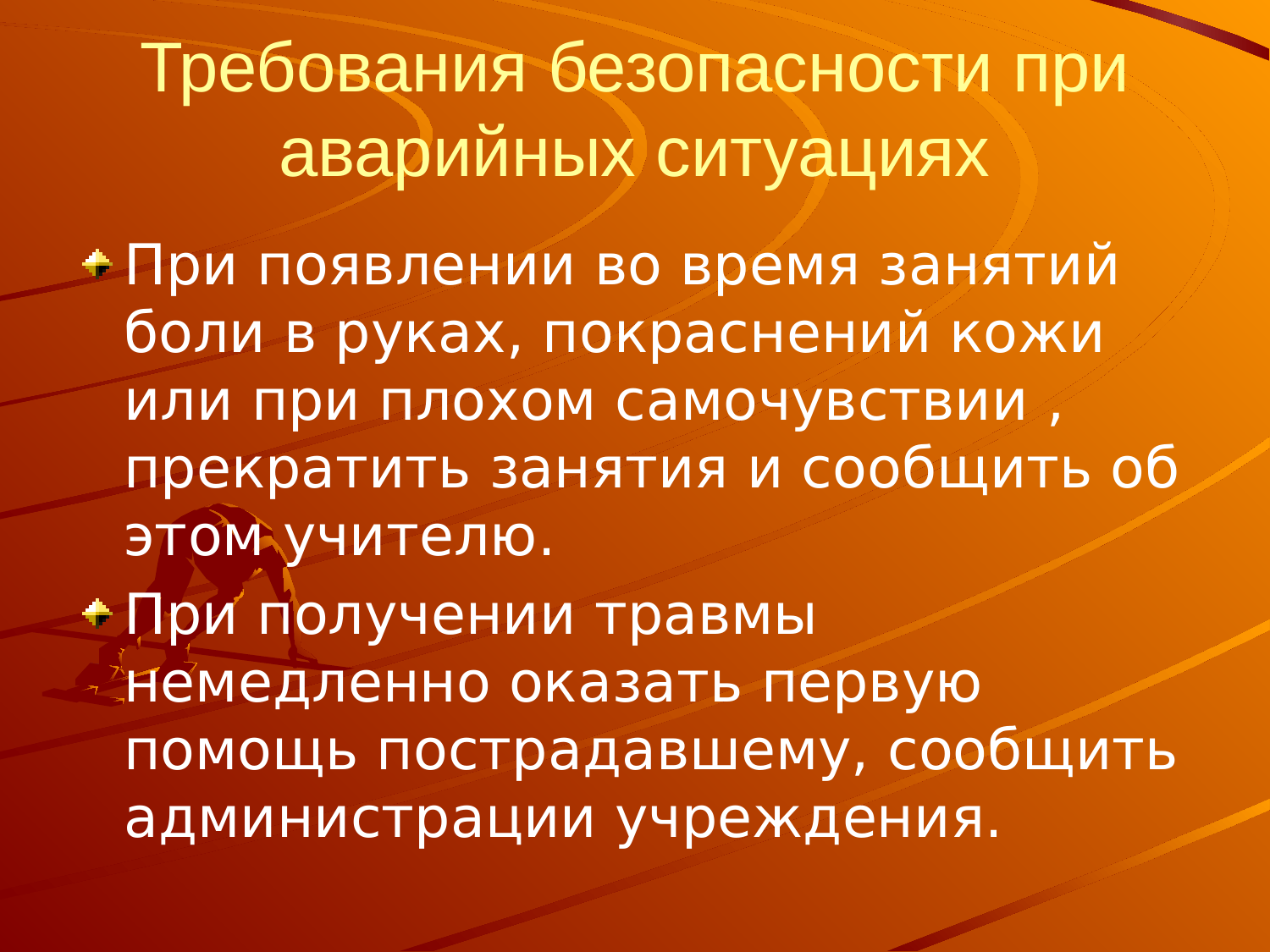

# Требования безопасности при аварийных ситуациях
При появлении во время занятий боли в руках, покраснений кожи или при плохом самочувствии , прекратить занятия и сообщить об этом учителю.
При получении травмы немедленно оказать первую помощь пострадавшему, сообщить администрации учреждения.